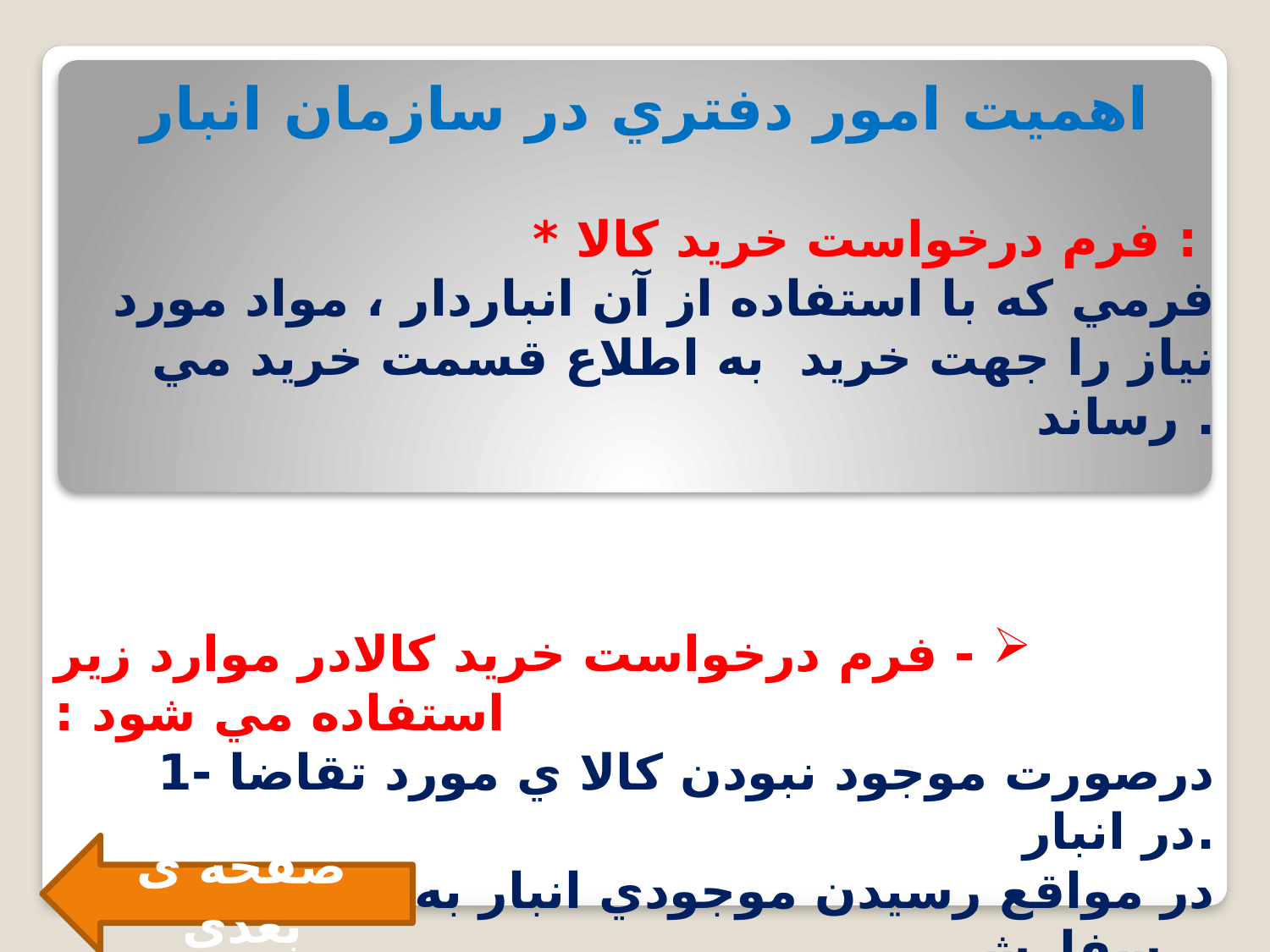

#
   اهميت امور دفتري در سازمان انبار

* فرم درخواست خريد كالا :
  فرمي كه با استفاده از آن انباردار ، مواد مورد نياز را جهت خريد  به اطلاع قسمت خريد مي رساند .

 - فرم درخواست خريد كالادر موارد زير استفاده مي شود :
   1- درصورت موجود نبودن كالا ي مورد تقاضا در انبار.
   2- در مواقع رسيدن موجودي انبار به حد سفارش .
صفحه ی بعدی